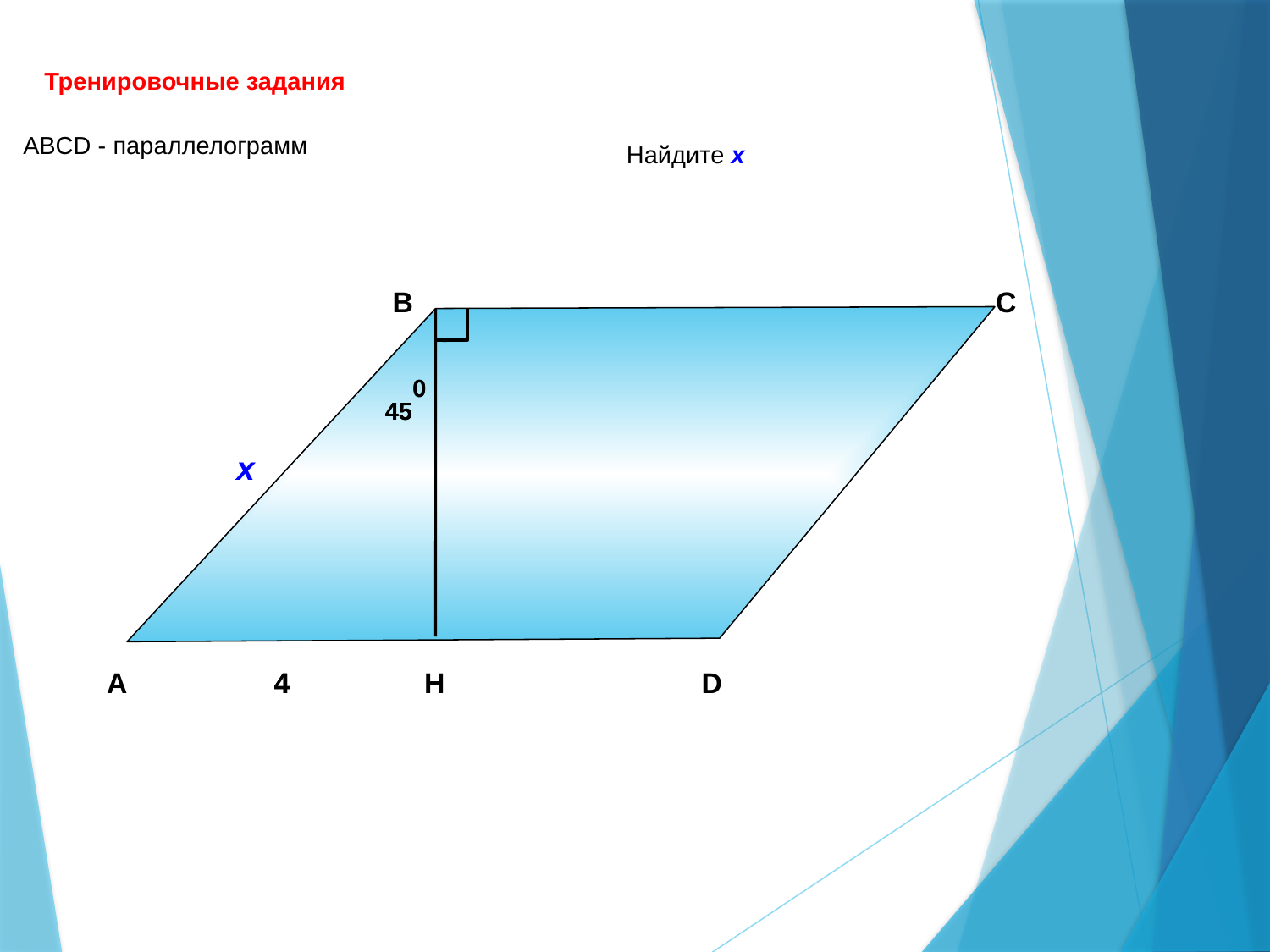

Тренировочные задания
АBCD - параллелограмм
Найдите х
В
С

450
450
х
А
4
4
H
D